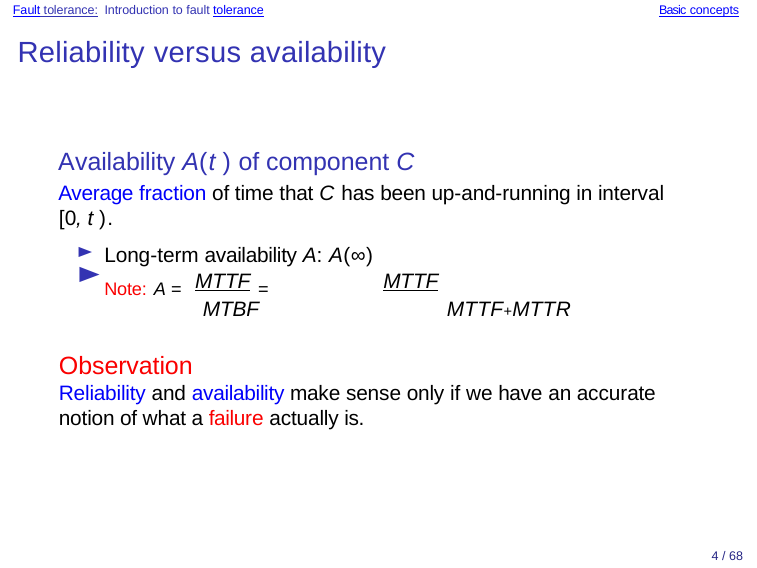

Fault tolerance: Introduction to fault tolerance
Basic concepts
Reliability versus availability
Availability A(t ) of component C
Average fraction of time that C has been up-and-running in interval
[0, t ).
Long-term availability A: A(∞)
Note: A = MTTF =	MTTF
MTBF	MTTF+MTTR

Observation
Reliability and availability make sense only if we have an accurate  notion of what a failure actually is.
4 / 68